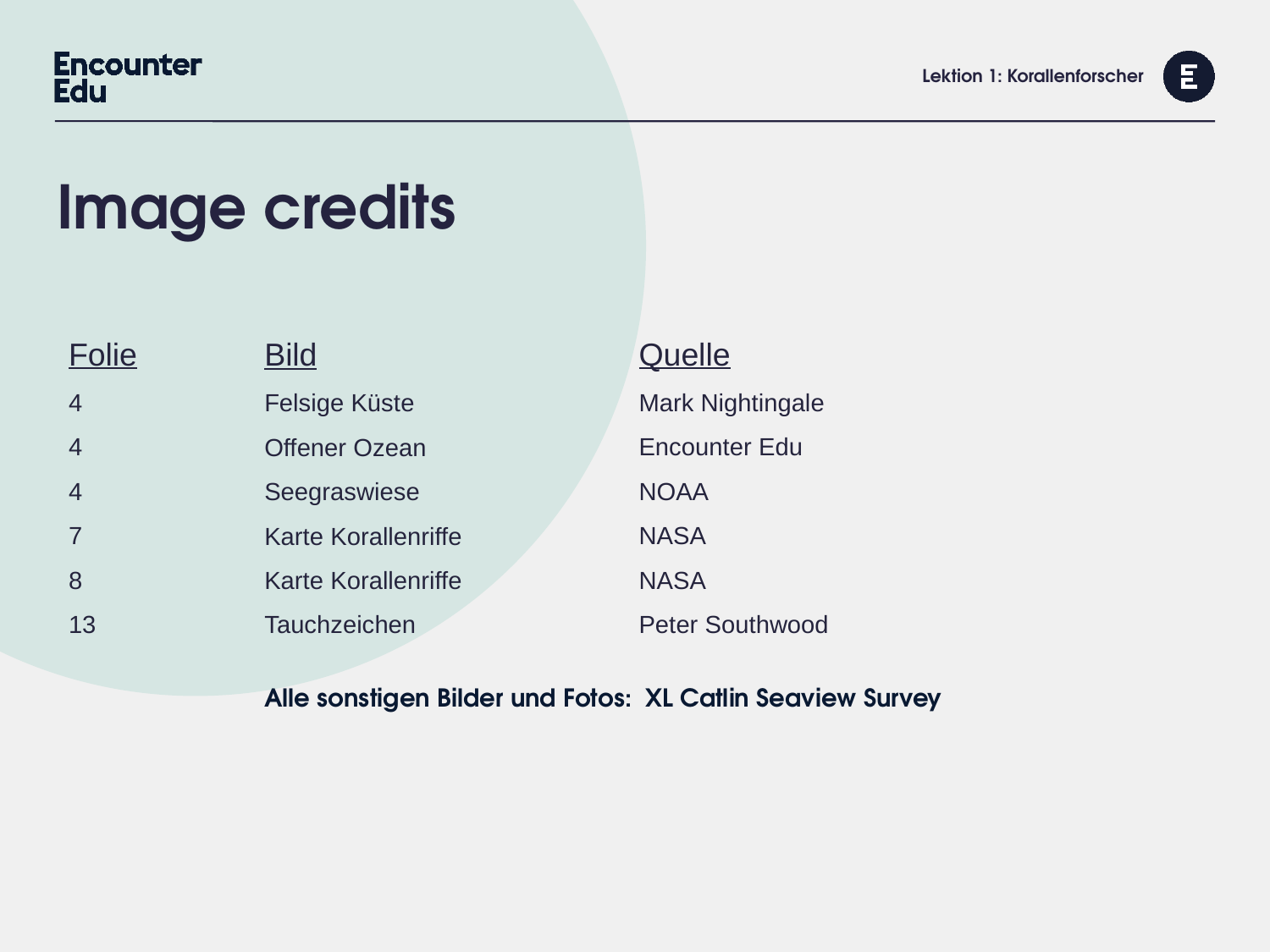

# Lektion 1: Korallenforscher
Folie
4
4
4
7
8
13
Quelle
Mark Nightingale
Encounter Edu
NOAA
NASA
NASA
Peter Southwood
Bild
Felsige Küste
Offener Ozean
Seegraswiese
Karte Korallenriffe
Karte Korallenriffe
Tauchzeichen
Alle sonstigen Bilder und Fotos: 	XL Catlin Seaview Survey